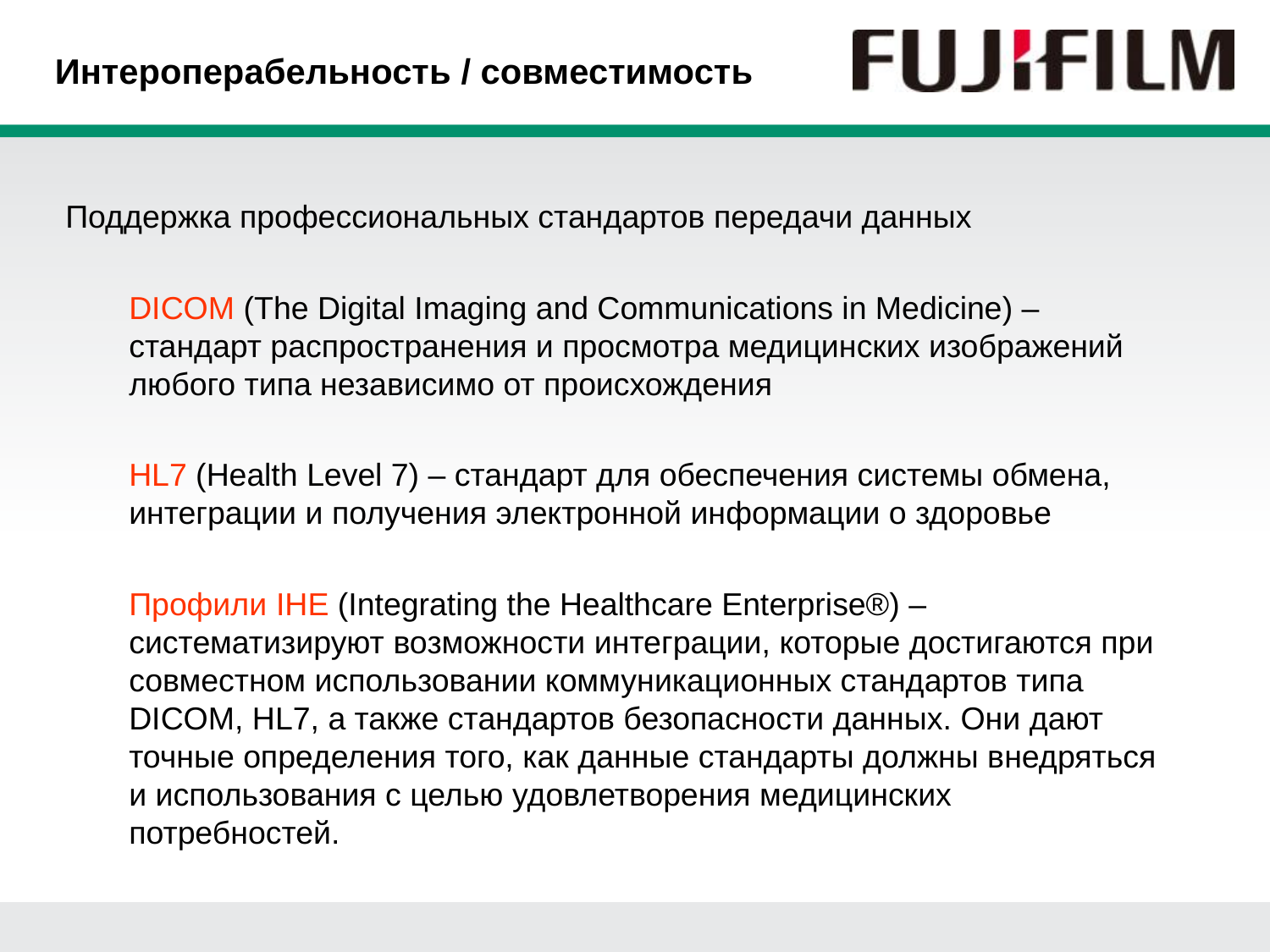

Интероперабельность / совместимость
Поддержка профессиональных стандартов передачи данных
DICOM (The Digital Imaging and Communications in Medicine) – стандарт распространения и просмотра медицинских изображений любого типа независимо от происхождения
HL7 (Health Level 7) – стандарт для обеспечения системы обмена, интеграции и получения электронной информации о здоровье
Профили IHE (Integrating the Healthcare Enterprise®) –  систематизируют возможности интеграции, которые достигаются при совместном использовании коммуникационных стандартов типа DICOM, HL7, а также стандартов безопасности данных. Они дают точные определения того, как данные стандарты должны внедряться и использования с целью удовлетворения медицинских потребностей.